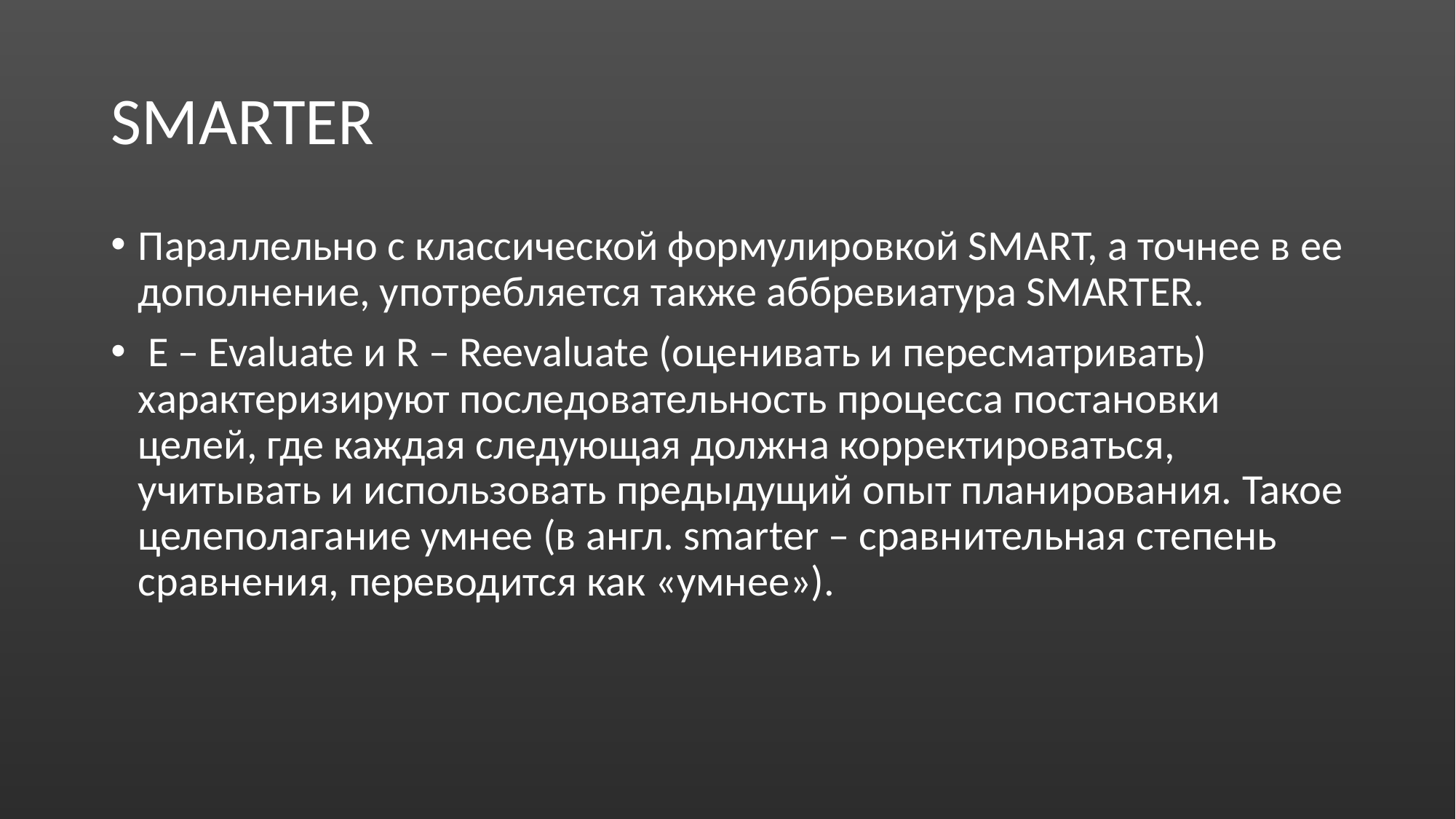

# SMARTER
Параллельно с классической формулировкой SMART, а точнее в ее дополнение, употребляется также аббревиатура SMARTER.
 Е – Evaluate и R – Reevaluate (оценивать и пересматривать) характеризируют последовательность процесса постановки целей, где каждая следующая должна корректироваться, учитывать и использовать предыдущий опыт планирования. Такое целеполагание умнее (в англ. smarter – сравнительная степень сравнения, переводится как «умнее»).